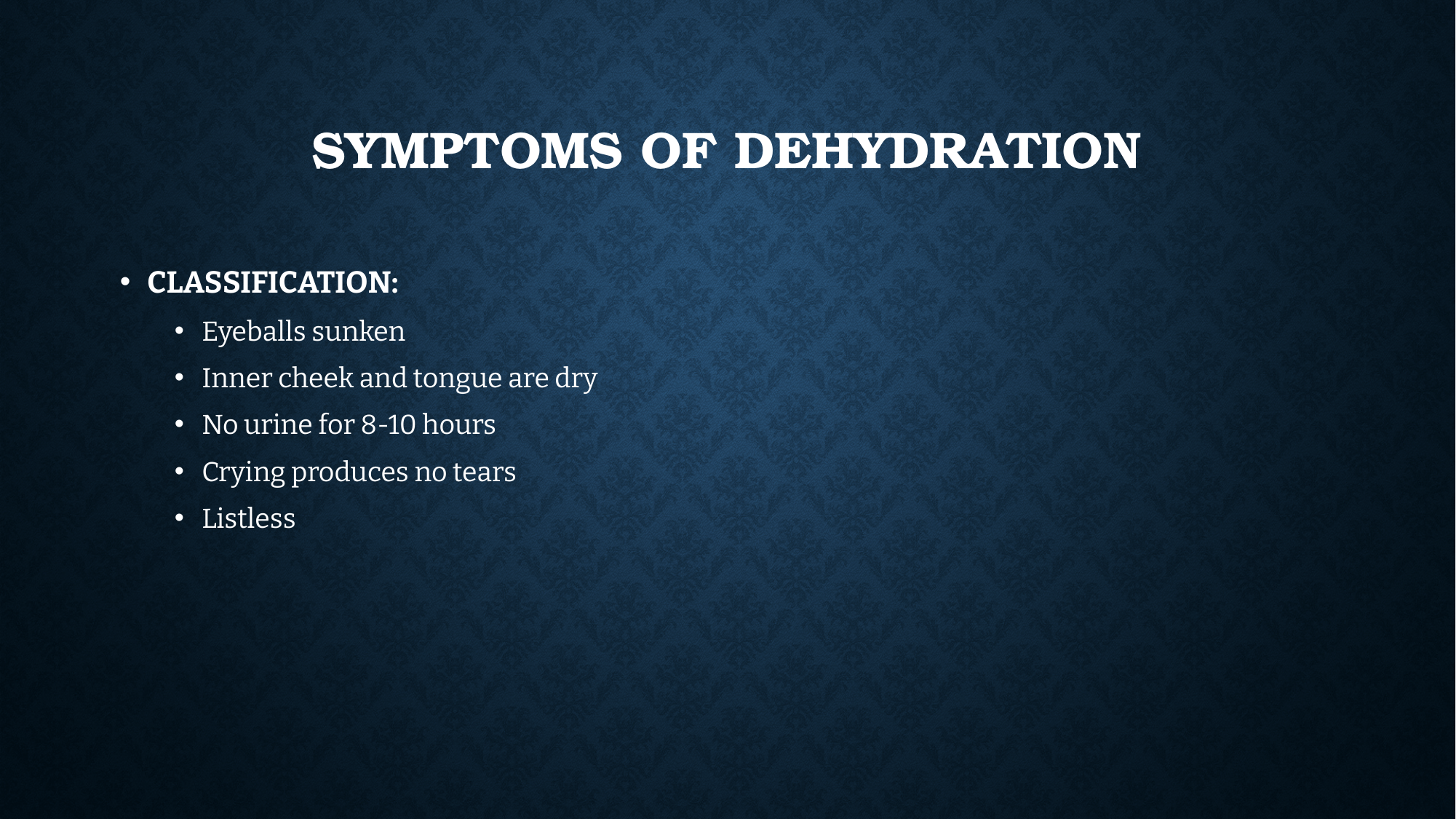

# Symptoms of dehydration
CLASSIFICATION:
Eyeballs sunken
Inner cheek and tongue are dry
No urine for 8-10 hours
Crying produces no tears
Listless